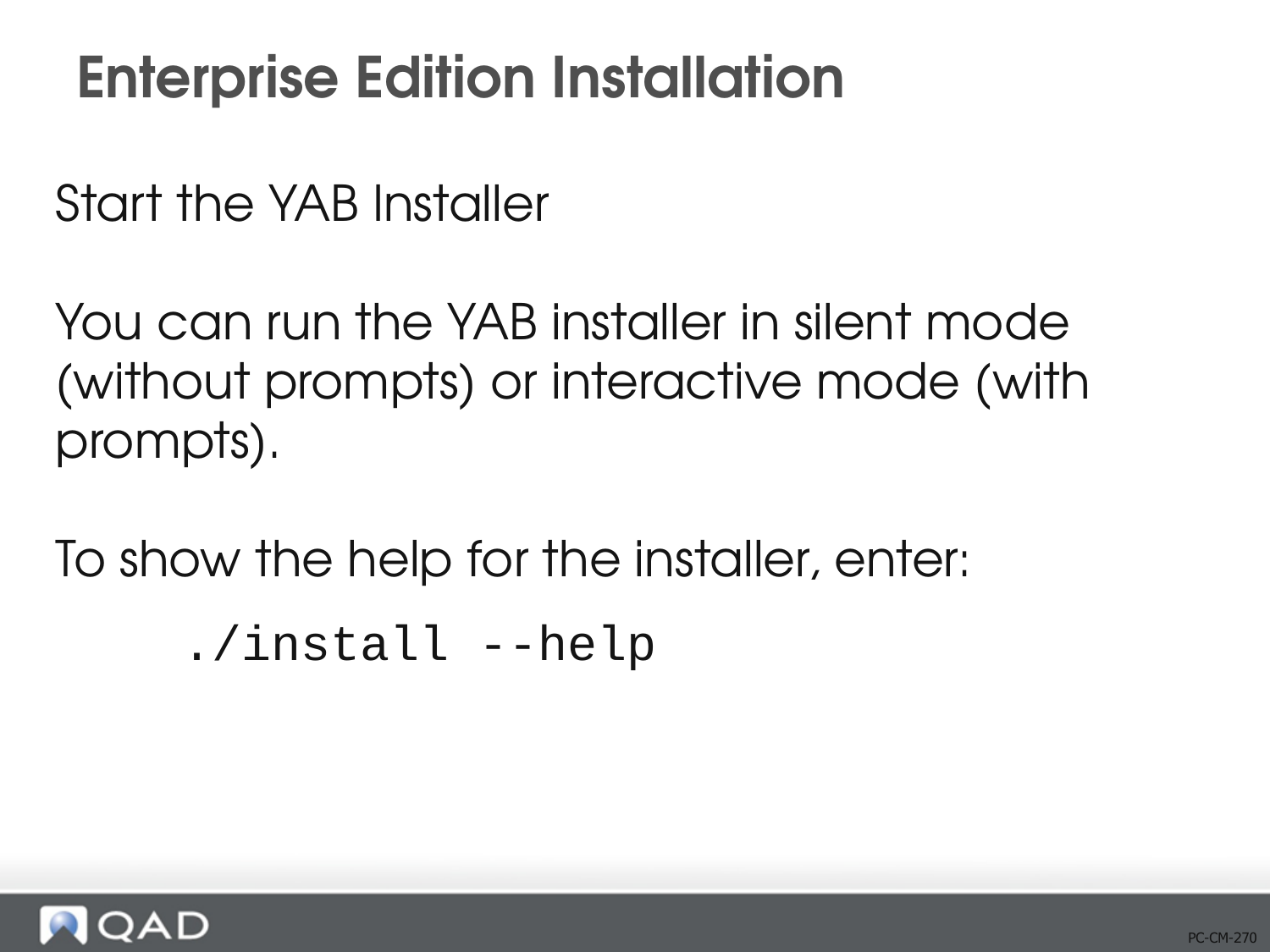

# Enterprise Edition Installation
Start the YAB Installer

You can run the YAB installer in silent mode (without prompts) or interactive mode (with prompts).

To show the help for the installer, enter:

	./install --help
PC-CM-270